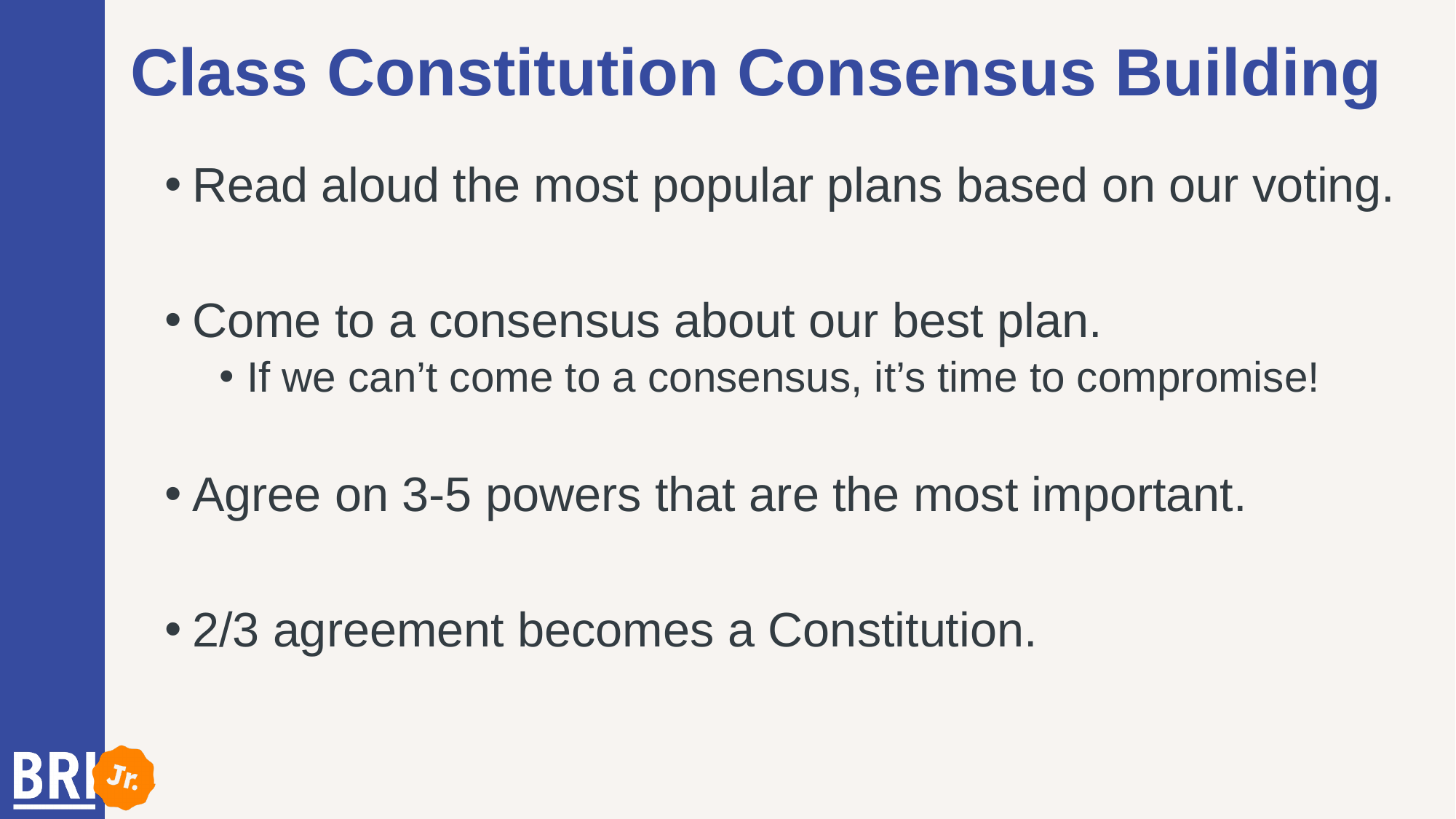

# Class Constitution Consensus Building
Read aloud the most popular plans based on our voting.

Come to a consensus about our best plan.
If we can’t come to a consensus, it’s time to compromise!

Agree on 3-5 powers that are the most important.

2/3 agreement becomes a Constitution.